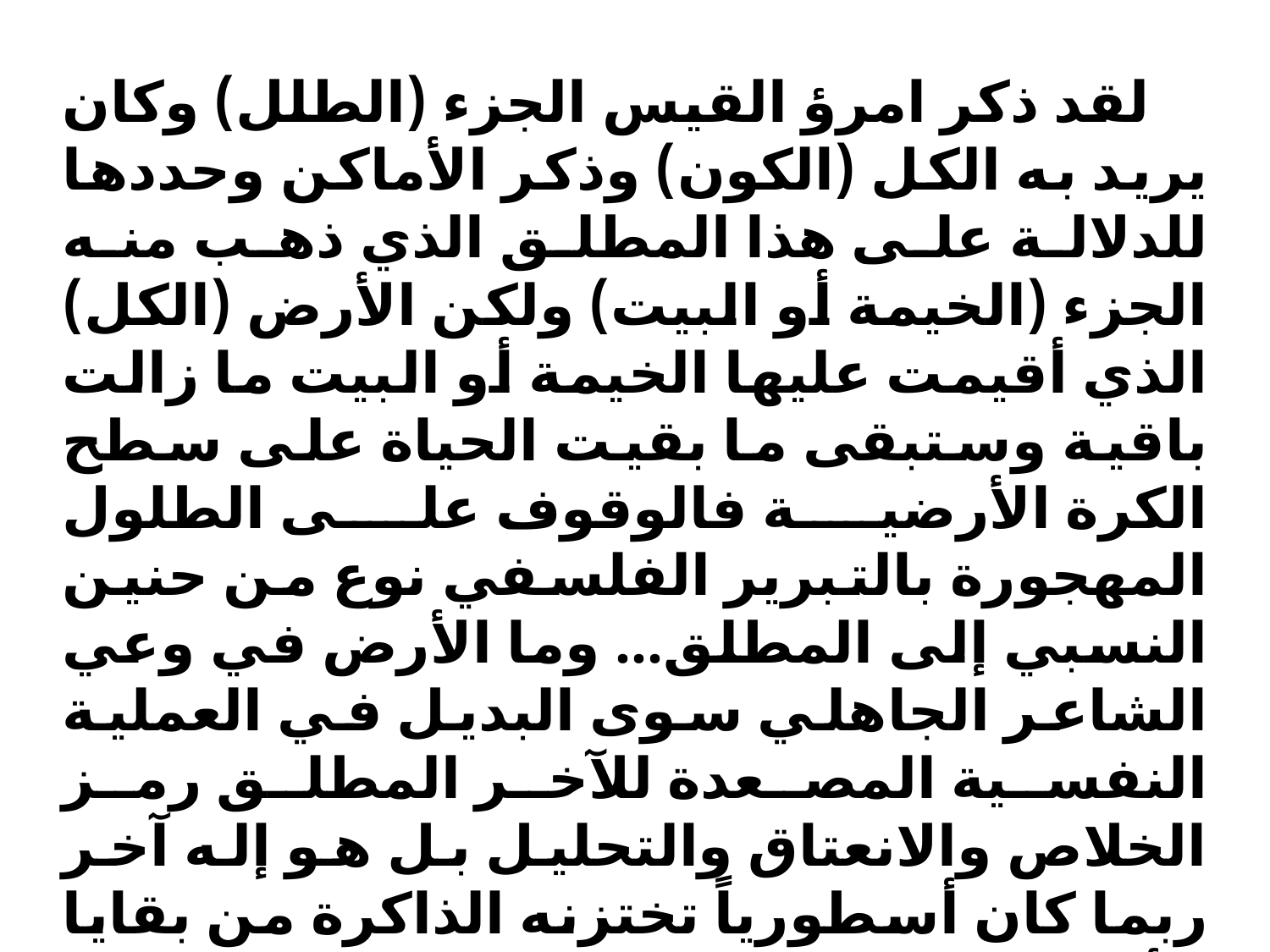

لقد ذكر امرؤ القيس الجزء (الطلل) وكان يريد به الكل (الكون) وذكر الأماكن وحددها للدلالة على هذا المطلق الذي ذهب منه الجزء (الخيمة أو البيت) ولكن الأرض (الكل) الذي أقيمت عليها الخيمة أو البيت ما زالت باقية وستبقى ما بقيت الحياة على سطح الكرة الأرضية فالوقوف على الطلول المهجورة بالتبرير الفلسفي نوع من حنين النسبي إلى المطلق… وما الأرض في وعي الشاعر الجاهلي سوى البديل في العملية النفسية المصعدة للآخر المطلق رمز الخلاص والانعتاق والتحليل بل هو إله آخر ربما كان أسطورياً تختزنه الذاكرة من بقايا الأساطير الدينية الموروثة منذ القديم  . من هذا الموقف بالذات بدأ امرؤ القيس يؤكد على صدق انتمائه لا للجزء (الطلل) بل للكل (الأرض).